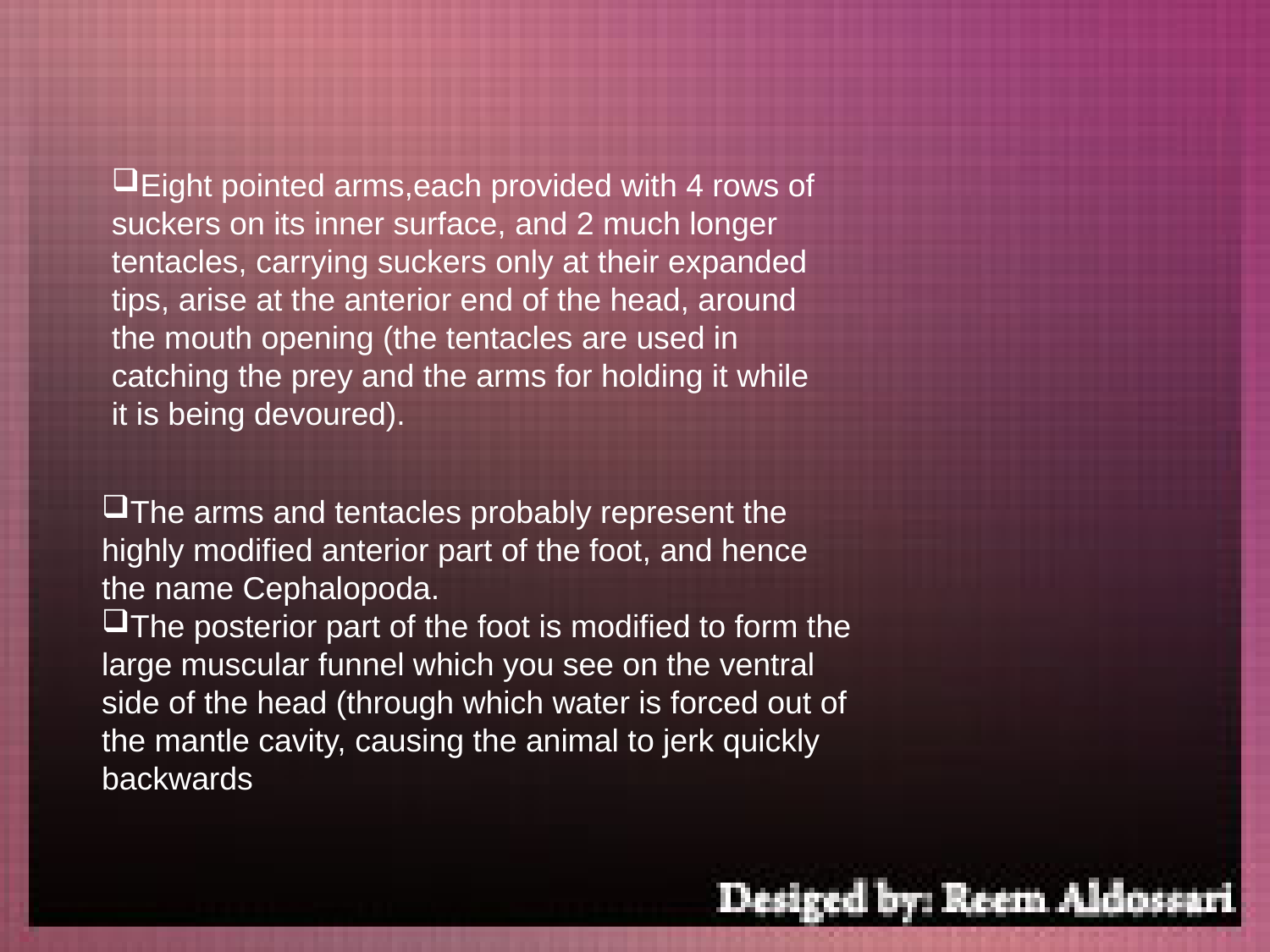

Eight pointed arms,each provided with 4 rows of suckers on its inner surface, and 2 much longer tentacles, carrying suckers only at their expanded tips, arise at the anterior end of the head, around the mouth opening (the tentacles are used in catching the prey and the arms for holding it while it is being devoured).
The arms and tentacles probably represent the highly modified anterior part of the foot, and hence the name Cephalopoda.
The posterior part of the foot is modified to form the large muscular funnel which you see on the ventral side of the head (through which water is forced out of the mantle cavity, causing the animal to jerk quickly backwards